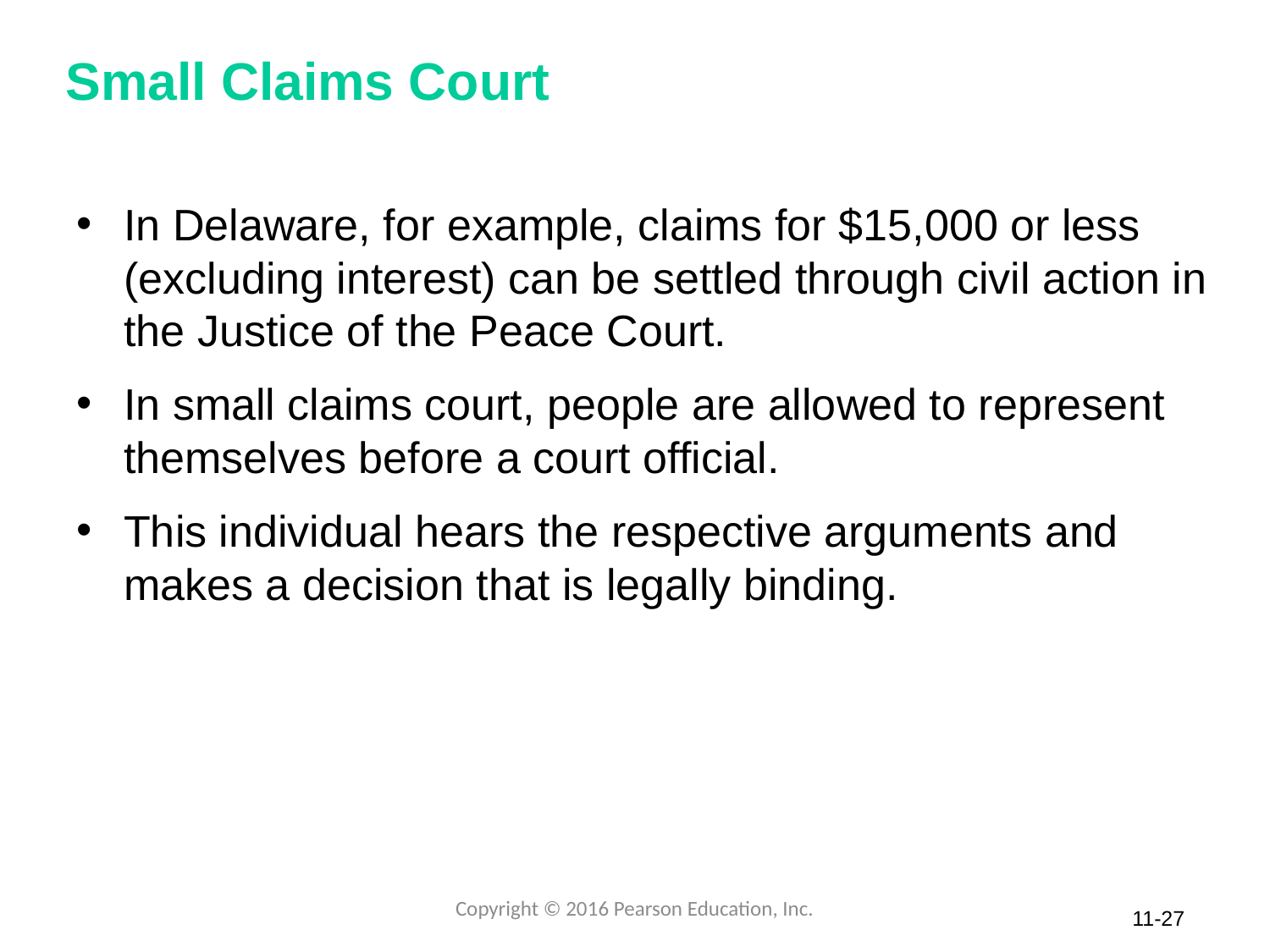

# Small Claims Court
In Delaware, for example, claims for $15,000 or less (excluding interest) can be settled through civil action in the Justice of the Peace Court.

In small claims court, people are allowed to represent themselves before a court official.

This individual hears the respective arguments and makes a decision that is legally binding.
Copyright © 2016 Pearson Education, Inc.